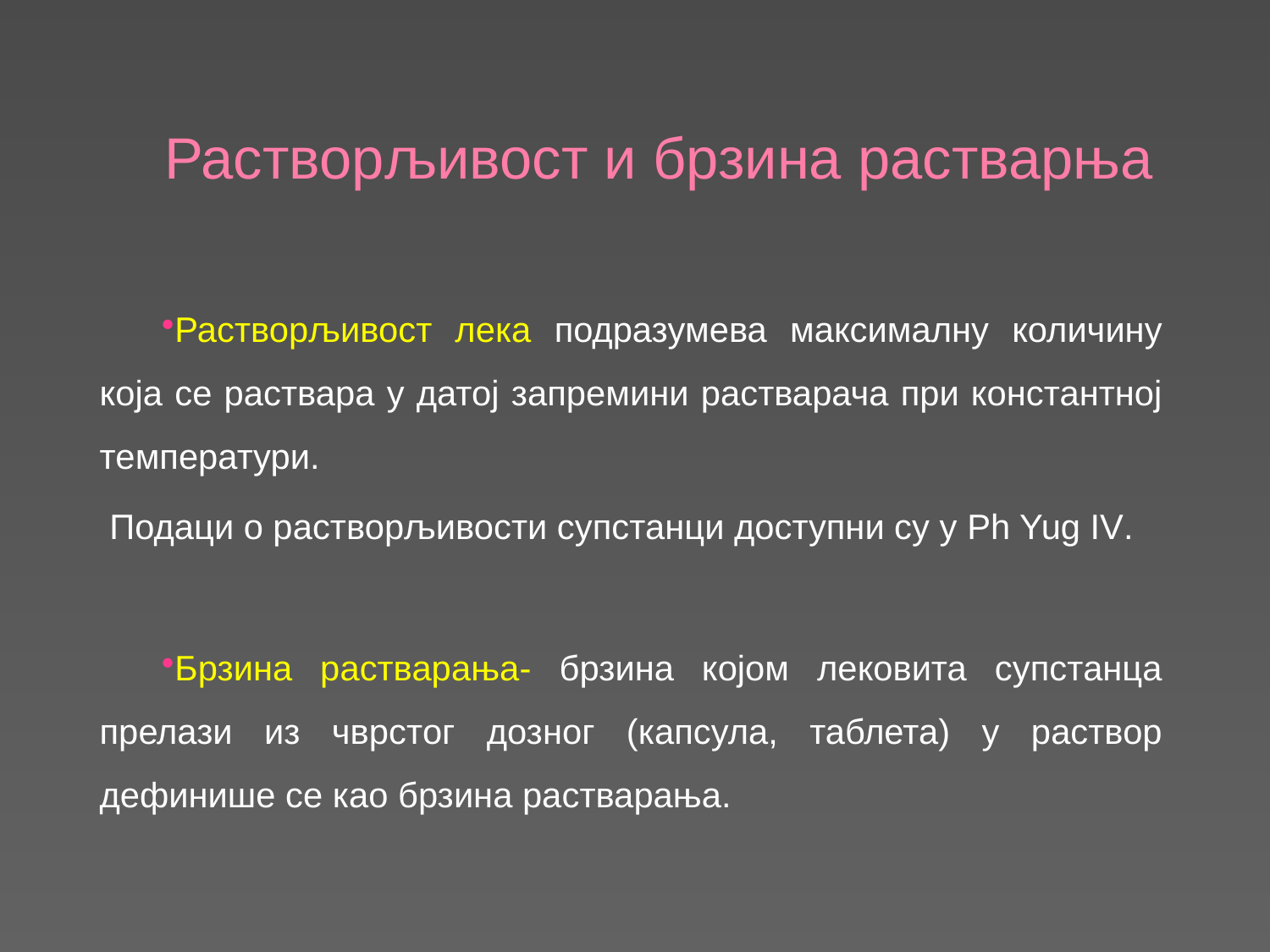

Растворљивост и брзина растварња

Растворљивост лека подразумева максималну количину која се раствара у датој запремини растварача при константној температури.
 Подаци о растворљивости супстанци доступни су у Ph Yug IV.

Брзина растварања- брзина којом лековита супстанца прелази из чврстог дозног (капсула, таблета) у раствор дефинише се као брзина растварања.